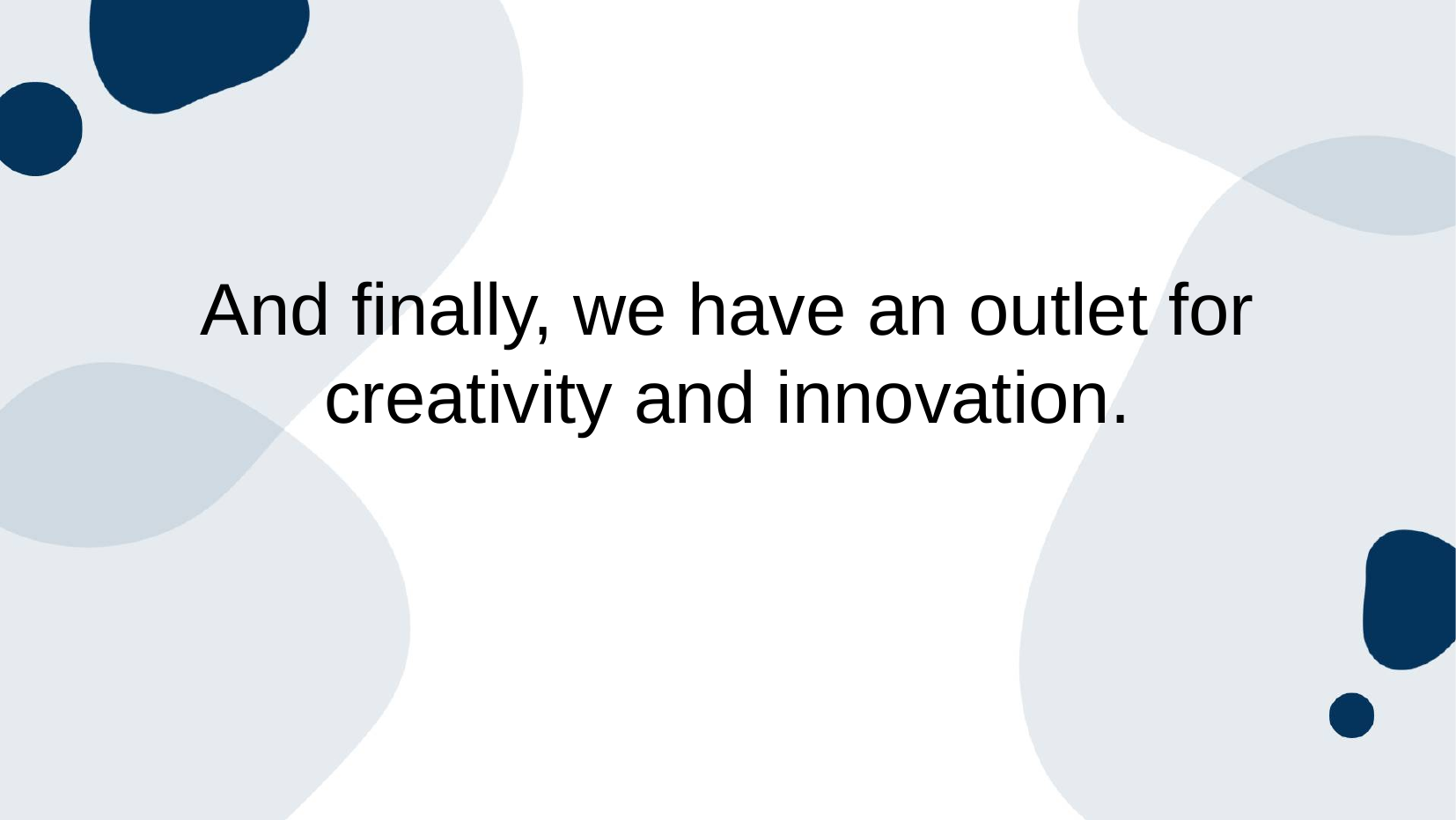

# And finally, we have an outlet for creativity and innovation.